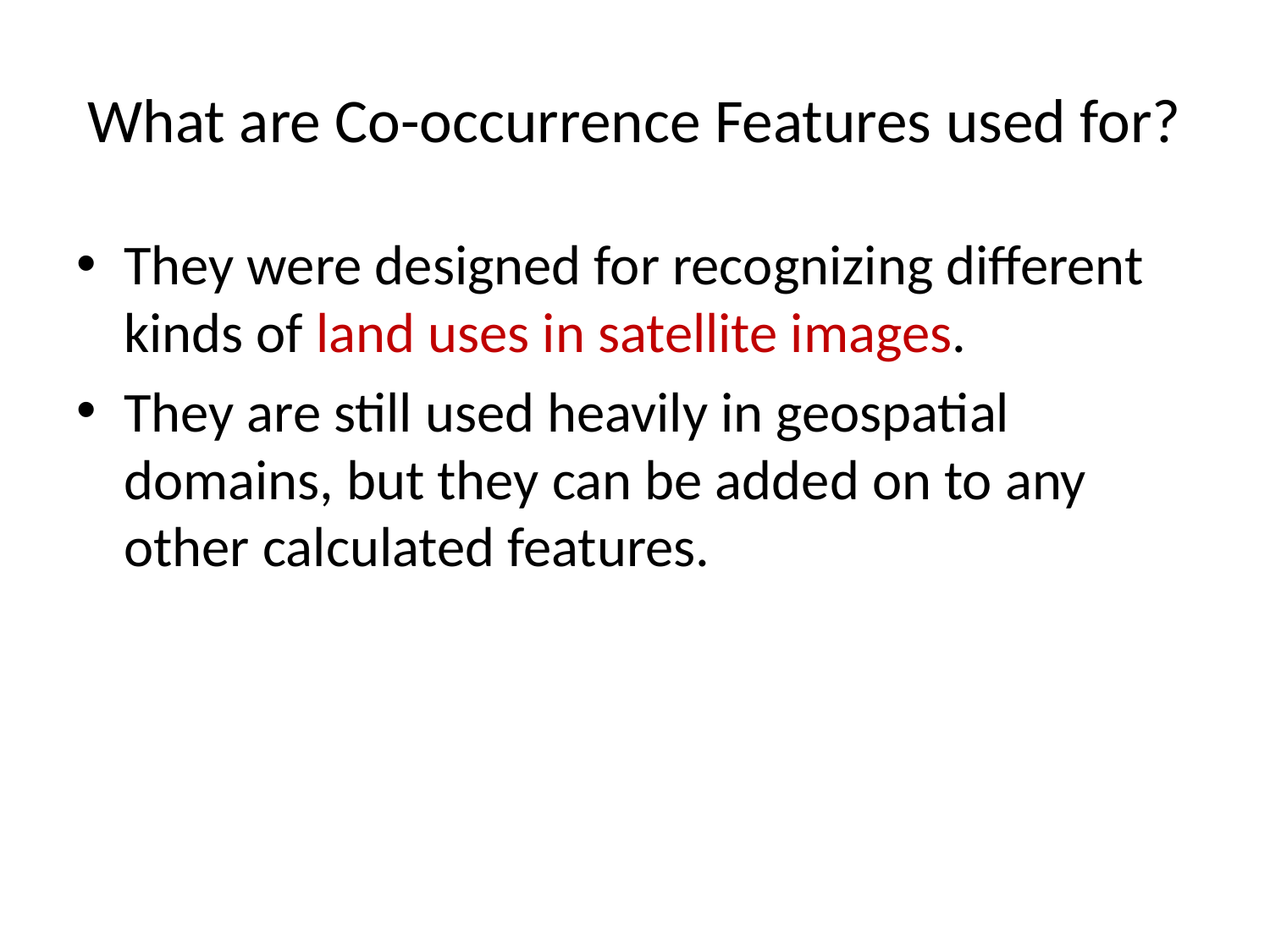

# What are Co-occurrence Features used for?
They were designed for recognizing different kinds of land uses in satellite images.
They are still used heavily in geospatial domains, but they can be added on to any other calculated features.